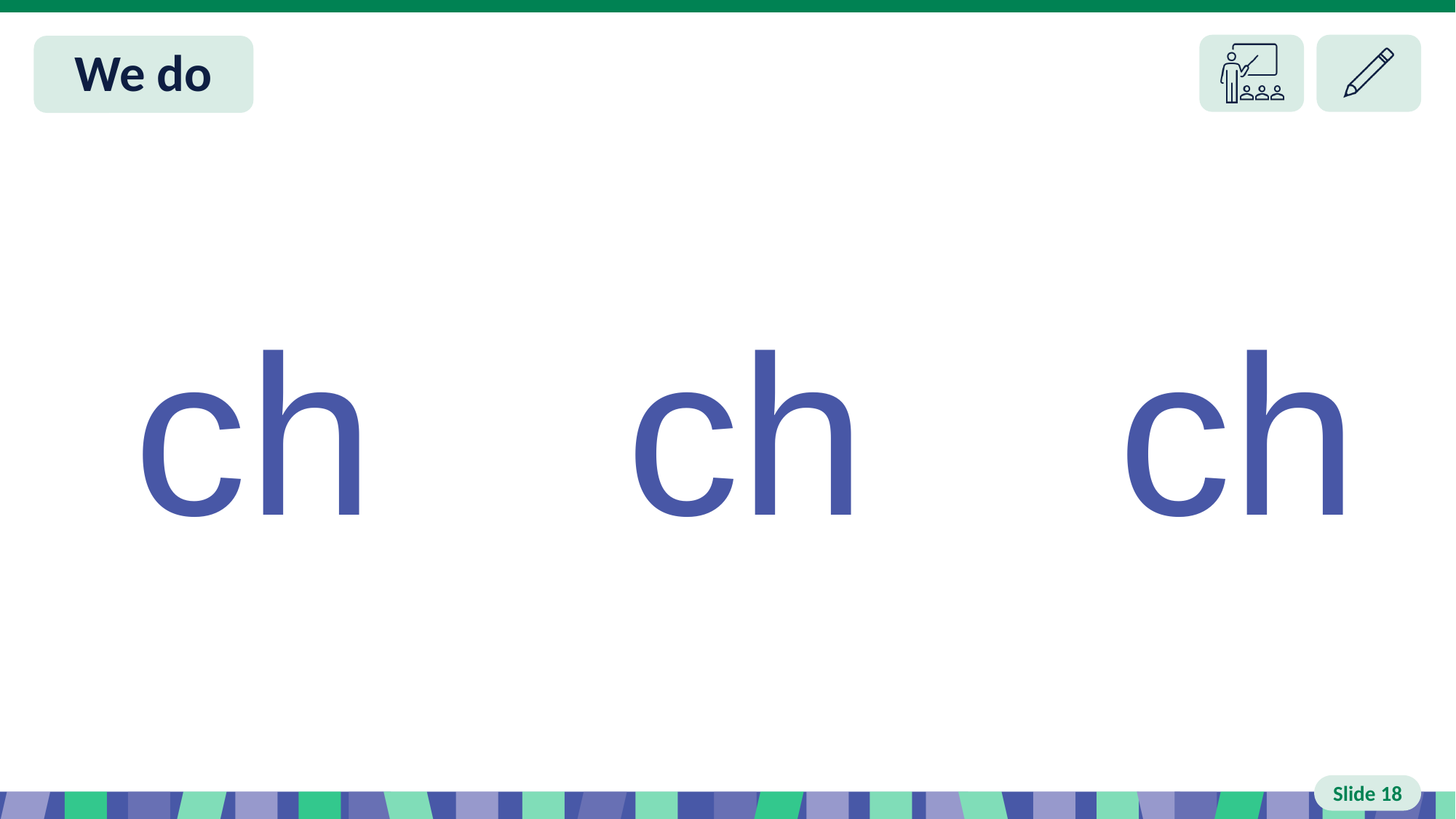

# Slide 18 We do
 ch    ch    ch